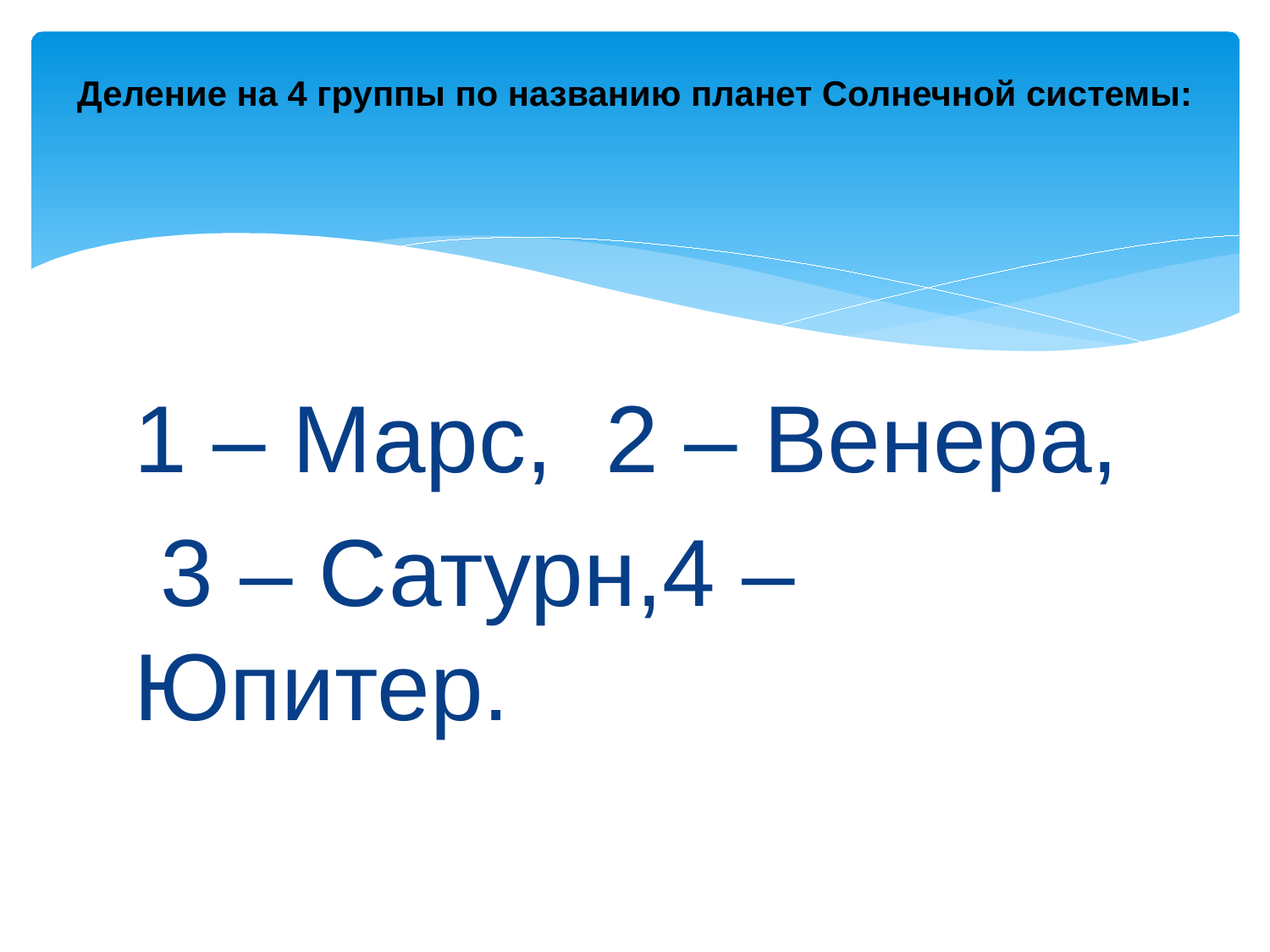

# Деление на 4 группы по названию планет Солнечной системы:
1 – Марс,  2 – Венера,
 3 – Сатурн,4 – Юпитер.